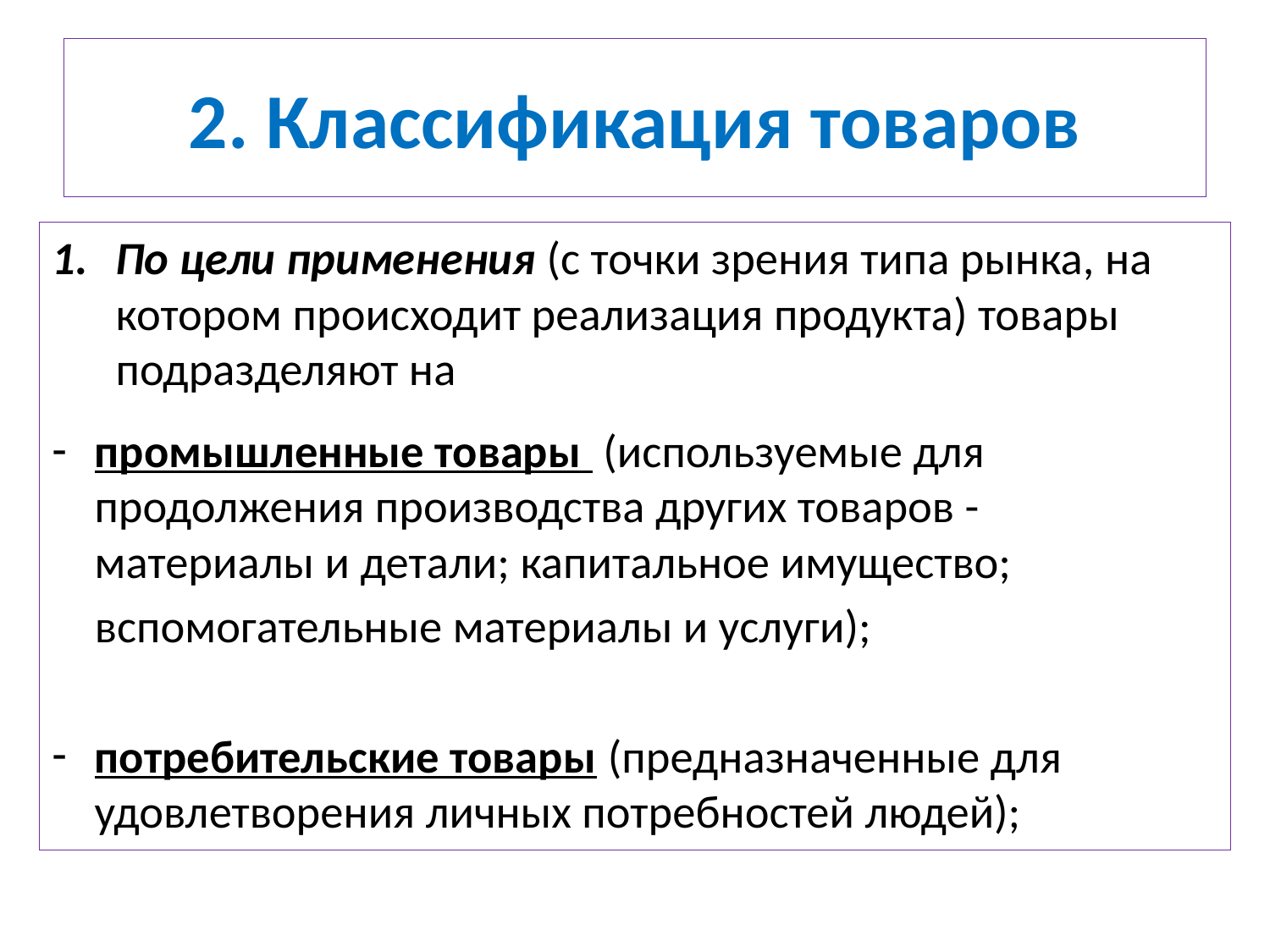

# 2. Классификация товаров
По цели применения (с точки зрения типа рынка, на котором происходит реализация продукта) товары подразделяют на
промышленные товары  (используемые для продолжения производства других товаров -  материалы и детали; капитальное имущество;
    вспомогательные материалы и услуги);

потребительские товары (предназначенные для удовлетворения личных потребностей людей);